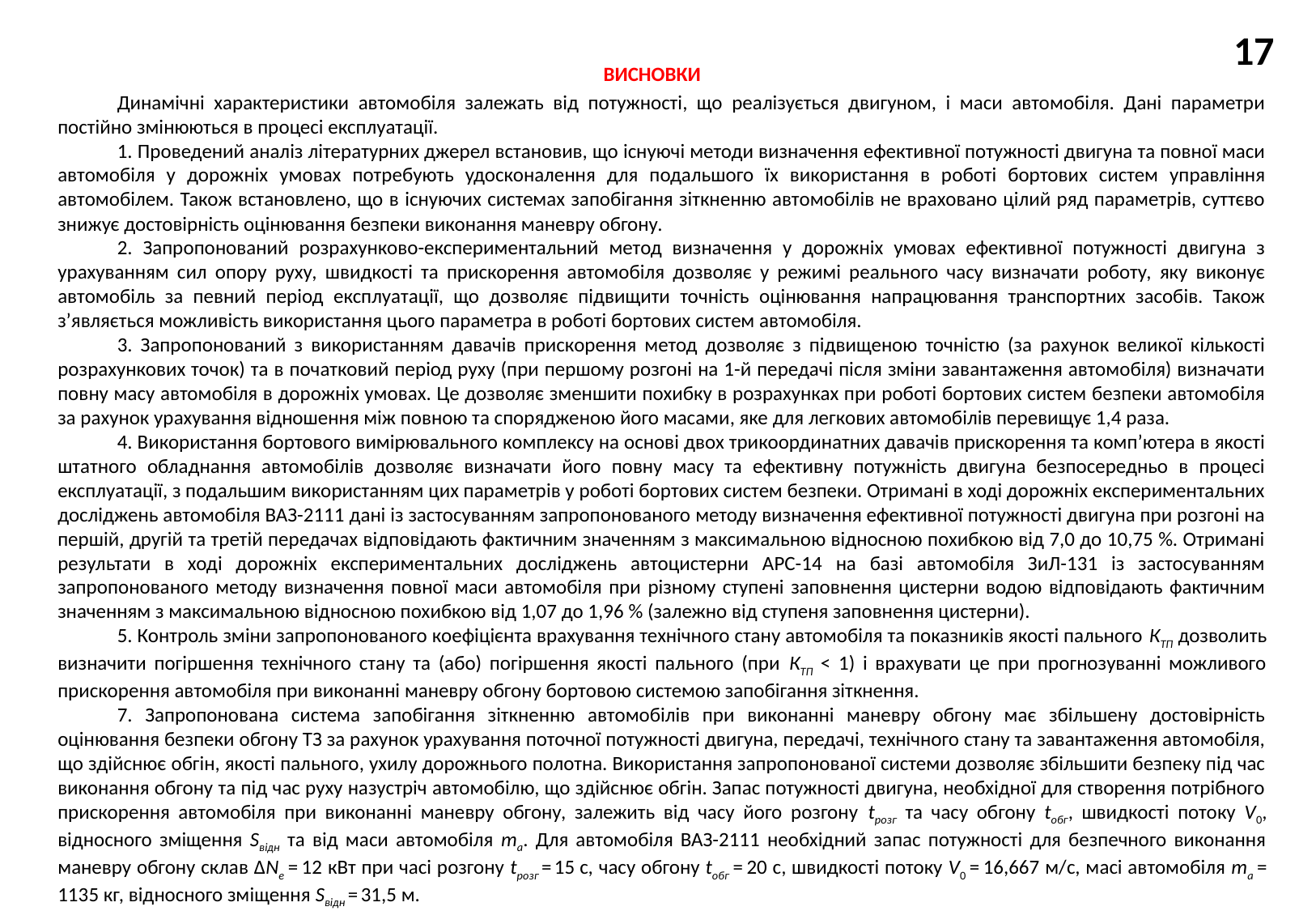

17
ВИСНОВКИ
Динамічні характеристики автомобіля залежать від потужності, що реалізується двигуном, і маси автомобіля. Дані параметри постійно змінюються в процесі експлуатації.
1. Проведений аналіз літературних джерел встановив, що існуючі методи визначення ефективної потужності двигуна та повної маси автомобіля у дорожніх умовах потребують удосконалення для подальшого їх використання в роботі бортових систем управління автомобілем. Також встановлено, що в існуючих системах запобігання зіткненню автомобілів не враховано цілий ряд параметрів, суттєво знижує достовірність оцінювання безпеки виконання маневру обгону.
2. Запропонований розрахунково-експериментальний метод визначення у дорожніх умовах ефективної потужності двигуна з урахуванням сил опору руху, швидкості та прискорення автомобіля дозволяє у режимі реального часу визначати роботу, яку виконує автомобіль за певний період експлуатації, що дозволяє підвищити точність оцінювання напрацювання транспортних засобів. Також з’являється можливість використання цього параметра в роботі бортових систем автомобіля.
3. Запропонований з використанням давачів прискорення метод дозволяє з підвищеною точністю (за рахунок великої кількості розрахункових точок) та в початковий період руху (при першому розгоні на 1-й передачі після зміни завантаження автомобіля) визначати повну масу автомобіля в дорожніх умовах. Це дозволяє зменшити похибку в розрахунках при роботі бортових систем безпеки автомобіля за рахунок урахування відношення між повною та спорядженою його масами, яке для легкових автомобілів перевищує 1,4 раза.
4. Використання бортового вимірювального комплексу на основі двох трикоординатних давачів прискорення та комп’ютера в якості штатного обладнання автомобілів дозволяє визначати його повну масу та ефективну потужність двигуна безпосередньо в процесі експлуатації, з подальшим використанням цих параметрів у роботі бортових систем безпеки. Отримані в ході дорожніх експериментальних досліджень автомобіля ВАЗ-2111 дані із застосуванням запропонованого методу визначення ефективної потужності двигуна при розгоні на першій, другій та третій передачах відповідають фактичним значенням з максимальною відносною похибкою від 7,0 до 10,75 %. Отримані результати в ході дорожніх експериментальних досліджень автоцистерни АРС-14 на базі автомобіля ЗиЛ-131 із застосуванням запропонованого методу визначення повної маси автомобіля при різному ступені заповнення цистерни водою відповідають фактичним значенням з максимальною відносною похибкою від 1,07 до 1,96 % (залежно від ступеня заповнення цистерни).
5. Контроль зміни запропонованого коефіцієнта врахування технічного стану автомобіля та показників якості пального КТП дозволить визначити погіршення технічного стану та (або) погіршення якості пального (при КТП ˂ 1) і врахувати це при прогнозуванні можливого прискорення автомобіля при виконанні маневру обгону бортовою системою запобігання зіткнення.
7. Запропонована система запобігання зіткненню автомобілів при виконанні маневру обгону має збільшену достовірність оцінювання безпеки обгону ТЗ за рахунок урахування поточної потужності двигуна, передачі, технічного стану та завантаження автомобіля, що здійснює обгін, якості пального, ухилу дорожнього полотна. Використання запропонованої системи дозволяє збільшити безпеку під час виконання обгону та під час руху назустріч автомобілю, що здійснює обгін. Запас потужності двигуна, необхідної для створення потрібного прискорення автомобіля при виконанні маневру обгону, залежить від часу його розгону tрозг та часу обгону tобг, швидкості потоку V0, відносного зміщення Sвідн та від маси автомобіля ma. Для автомобіля ВАЗ-2111 необхідний запас потужності для безпечного виконання маневру обгону склав ∆Ne = 12 кВт при часі розгону tрозг = 15 c, часу обгону tобг = 20 с, швидкості потоку V0 = 16,667 м/с, масі автомобіля ma = 1135 кг, відносного зміщення Sвідн = 31,5 м.